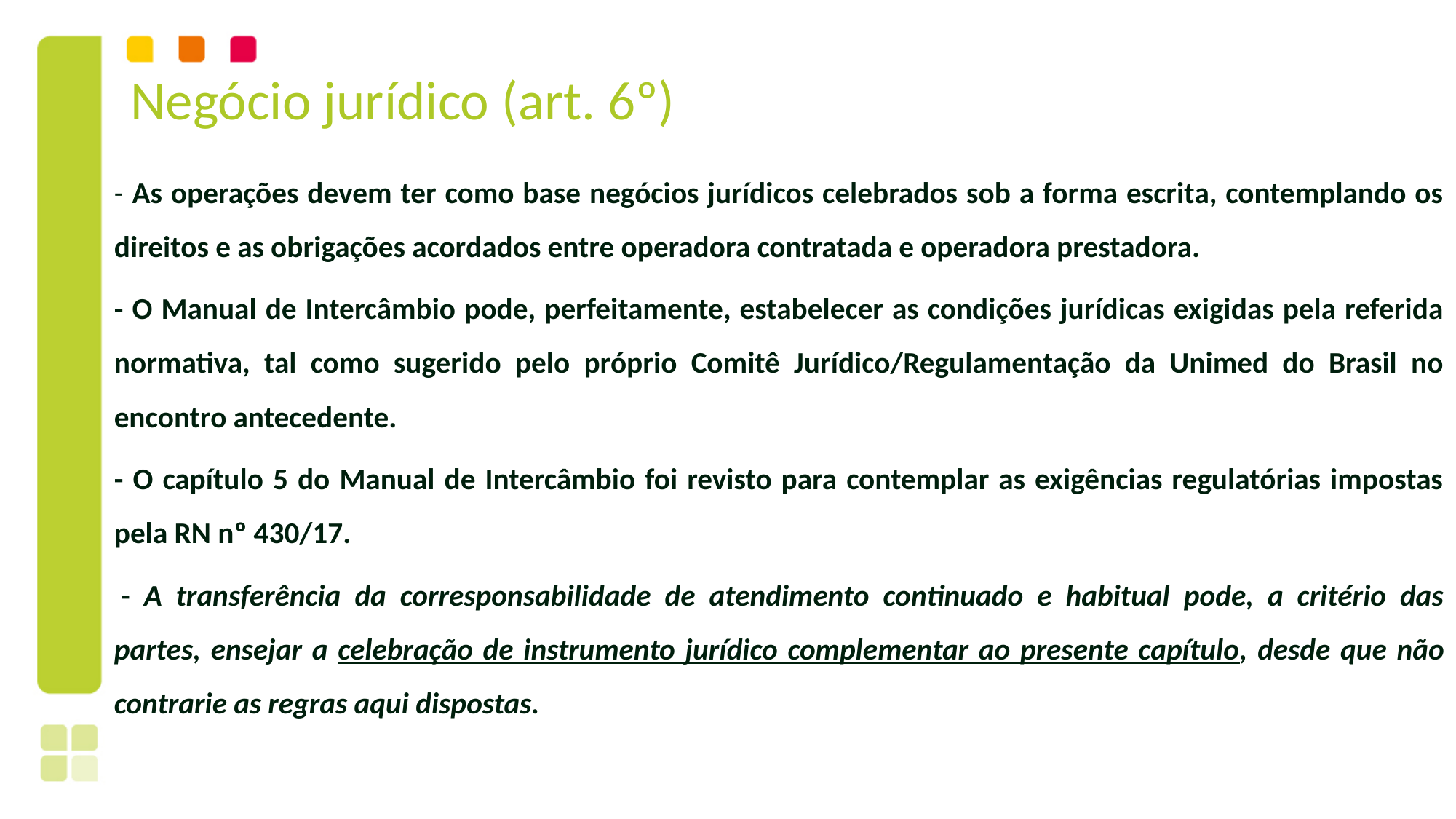

# Negócio jurídico (art. 6º)
- As operações devem ter como base negócios jurídicos celebrados sob a forma escrita, contemplando os direitos e as obrigações acordados entre operadora contratada e operadora prestadora.
- O Manual de Intercâmbio pode, perfeitamente, estabelecer as condições jurídicas exigidas pela referida normativa, tal como sugerido pelo próprio Comitê Jurídico/Regulamentação da Unimed do Brasil no encontro antecedente.
- O capítulo 5 do Manual de Intercâmbio foi revisto para contemplar as exigências regulatórias impostas pela RN nº 430/17.
 - A transferência da corresponsabilidade de atendimento continuado e habitual pode, a critério das partes, ensejar a celebração de instrumento jurídico complementar ao presente capítulo, desde que não contrarie as regras aqui dispostas.